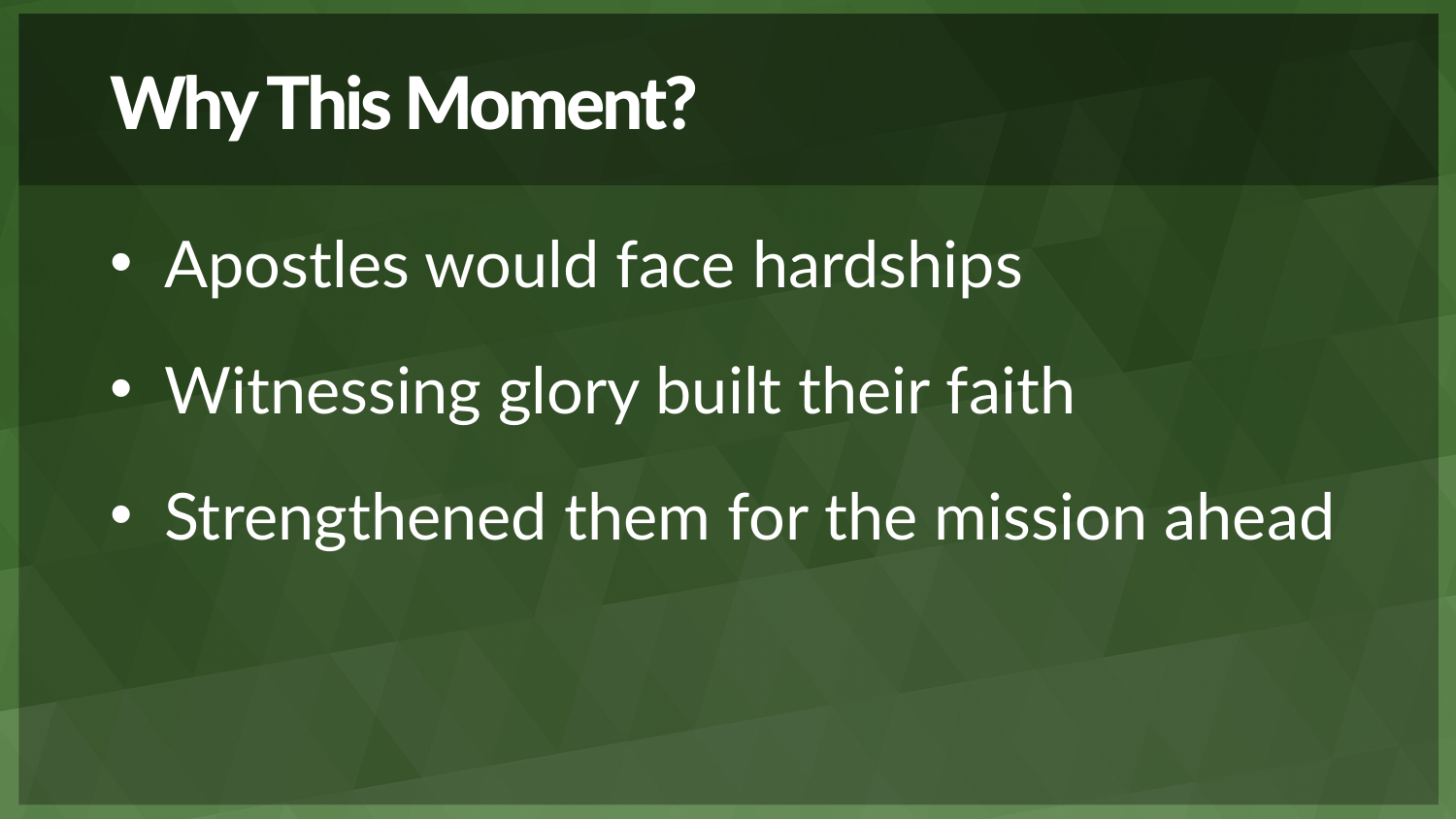

# Why This Moment?
Apostles would face hardships
Witnessing glory built their faith
Strengthened them for the mission ahead